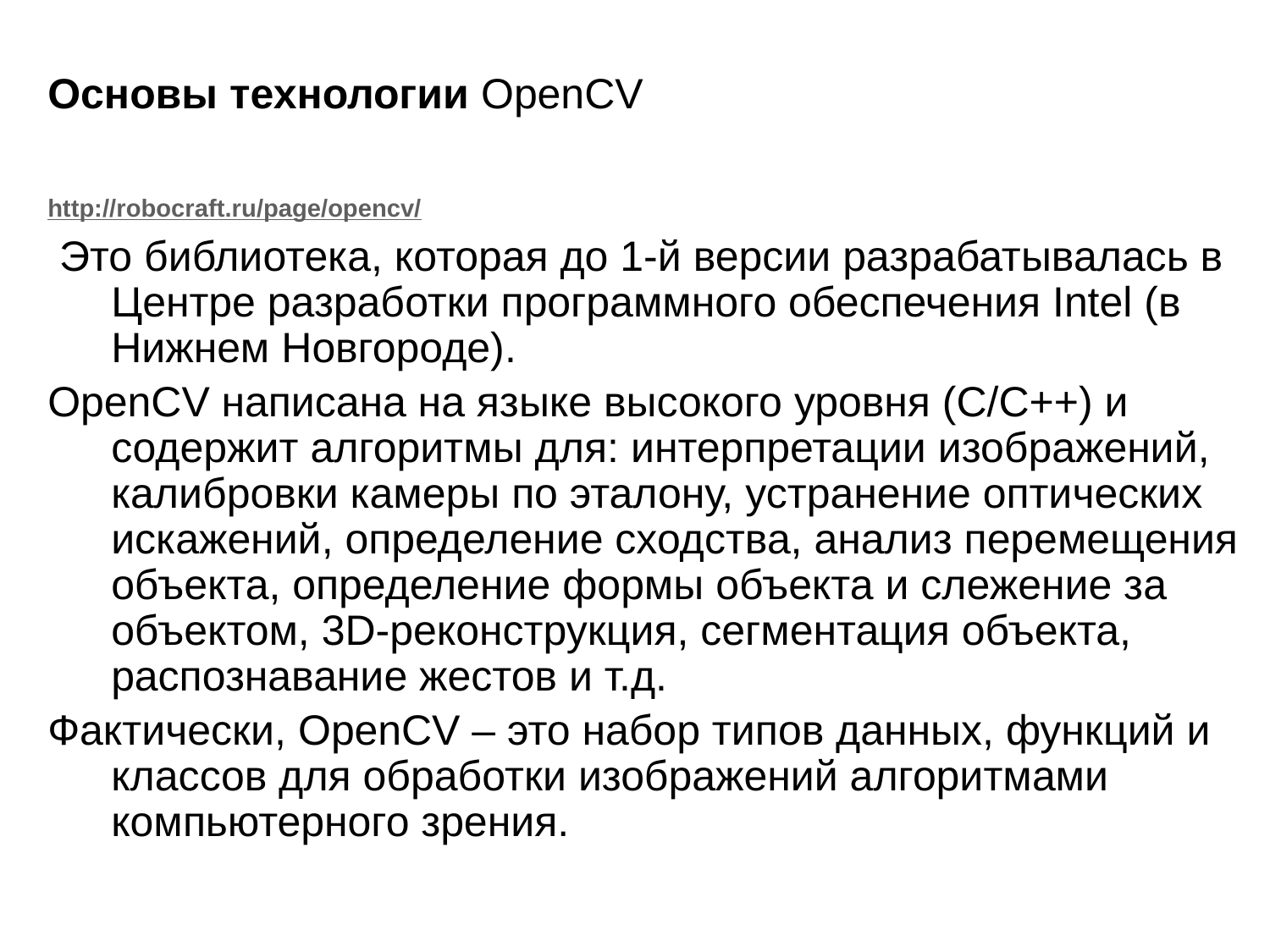

Основы технологии OpenCV

http://robocraft.ru/page/opencv/
 Это библиотека, которая до 1-й версии разрабатывалась в Центре разработки программного обеспечения Intel (в Нижнем Новгороде).
OpenCV написана на языке высокого уровня (C/C++) и содержит алгоритмы для: интерпретации изображений, калибровки камеры по эталону, устранение оптических искажений, определение сходства, анализ перемещения объекта, определение формы объекта и слежение за объектом, 3D-реконструкция, сегментация объекта, распознавание жестов и т.д.
Фактически, OpenCV – это набор типов данных, функций и классов для обработки изображений алгоритмами компьютерного зрения.